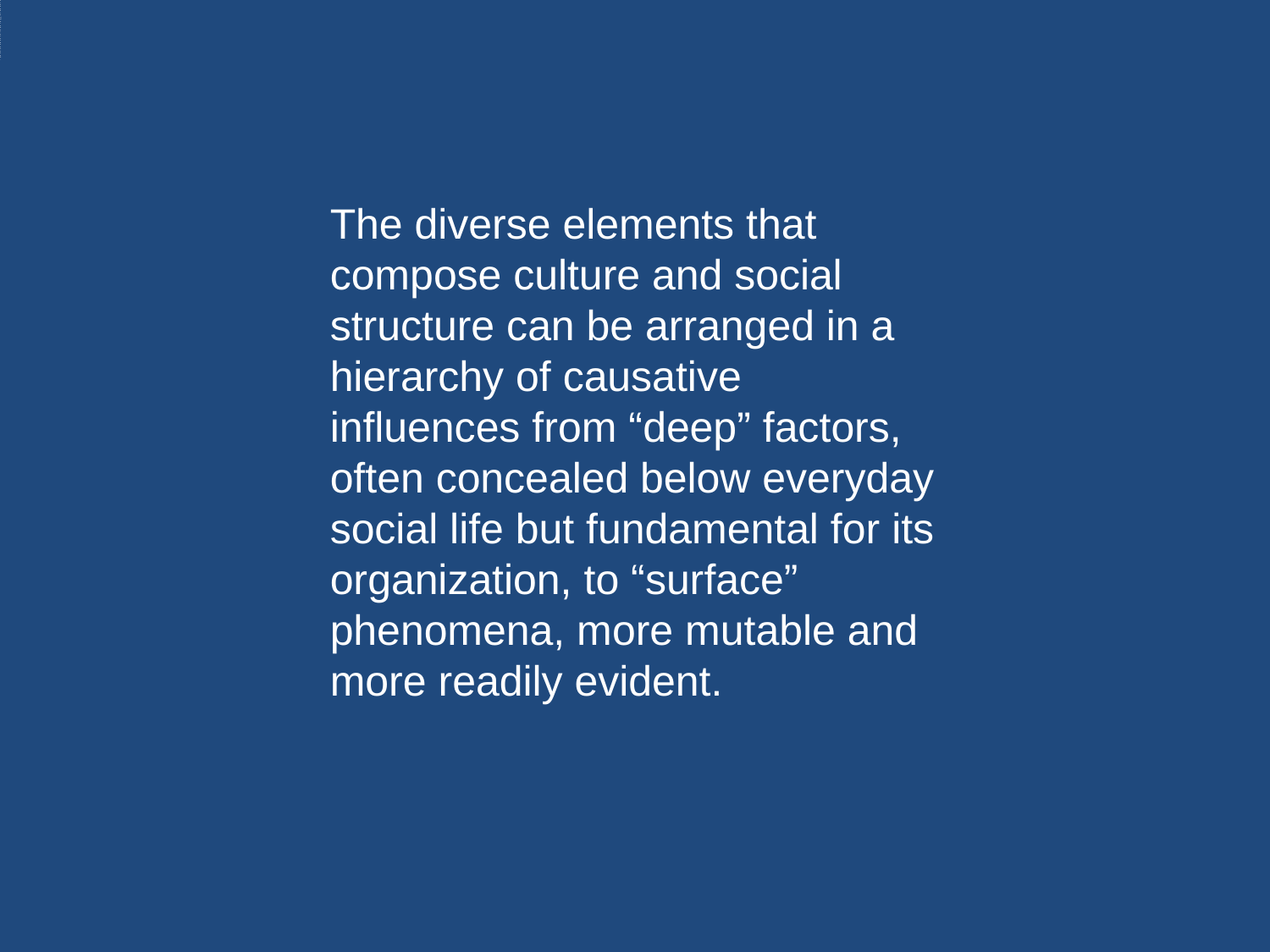

# The diverse elements that compose culture and social structure can be arrange...
The diverse elements that compose culture and social structure can be arranged in a hierarchy of causative influences from “deep” factors, often concealed below everyday social life but fundamental for its organization, to “surface” phenomena, more mutable and more readily evident.